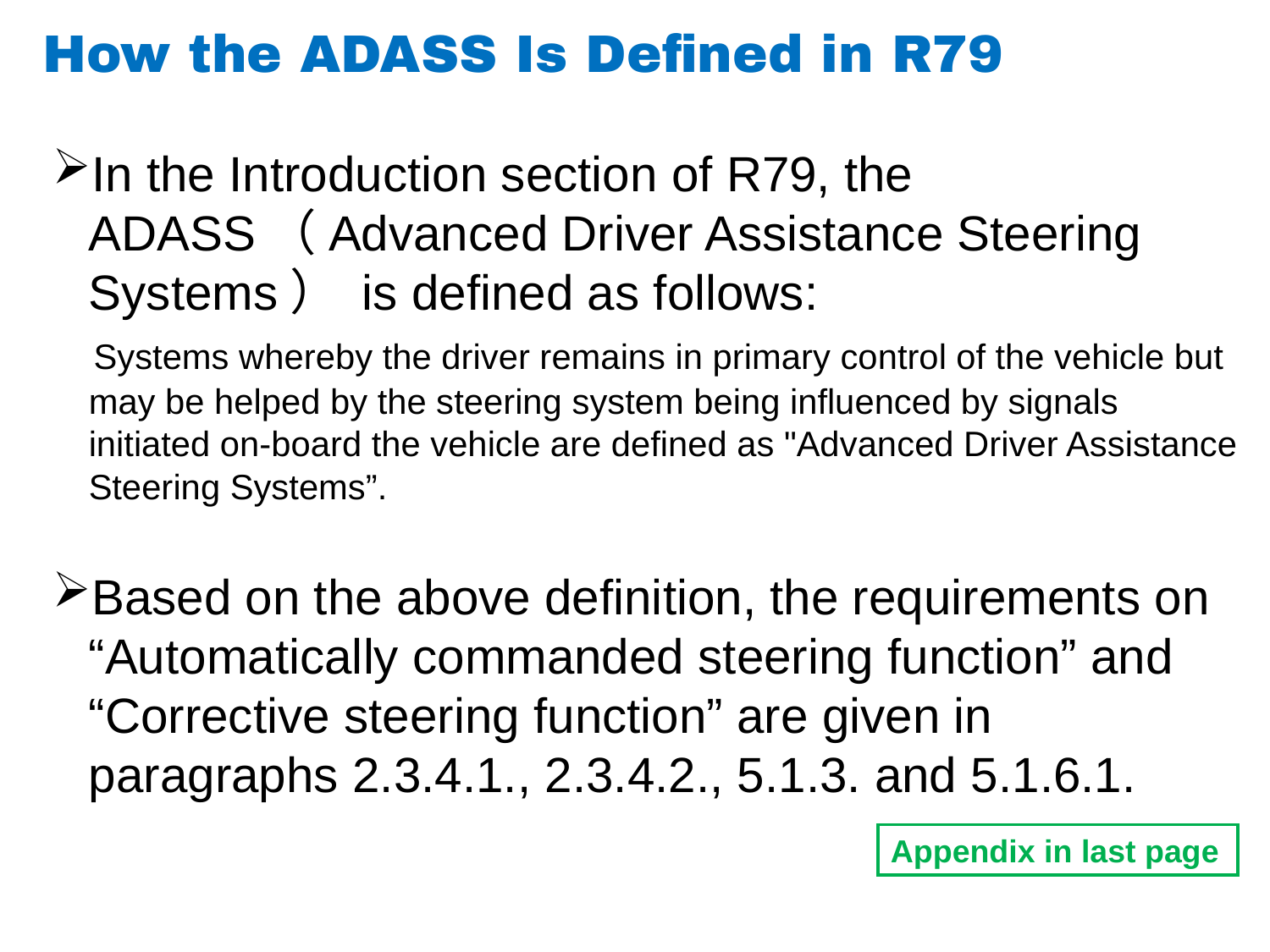

How the ADASS Is Defined in R79
In the Introduction section of R79, the ADASS（Advanced Driver Assistance Steering Systems） is defined as follows:
   Systems whereby the driver remains in primary control of the vehicle but may be helped by the steering system being influenced by signals initiated on-board the vehicle are defined as "Advanced Driver Assistance Steering Systems”.

Based on the above definition, the requirements on “Automatically commanded steering function” and “Corrective steering function” are given in paragraphs 2.3.4.1., 2.3.4.2., 5.1.3. and 5.1.6.1.

Appendix in last page